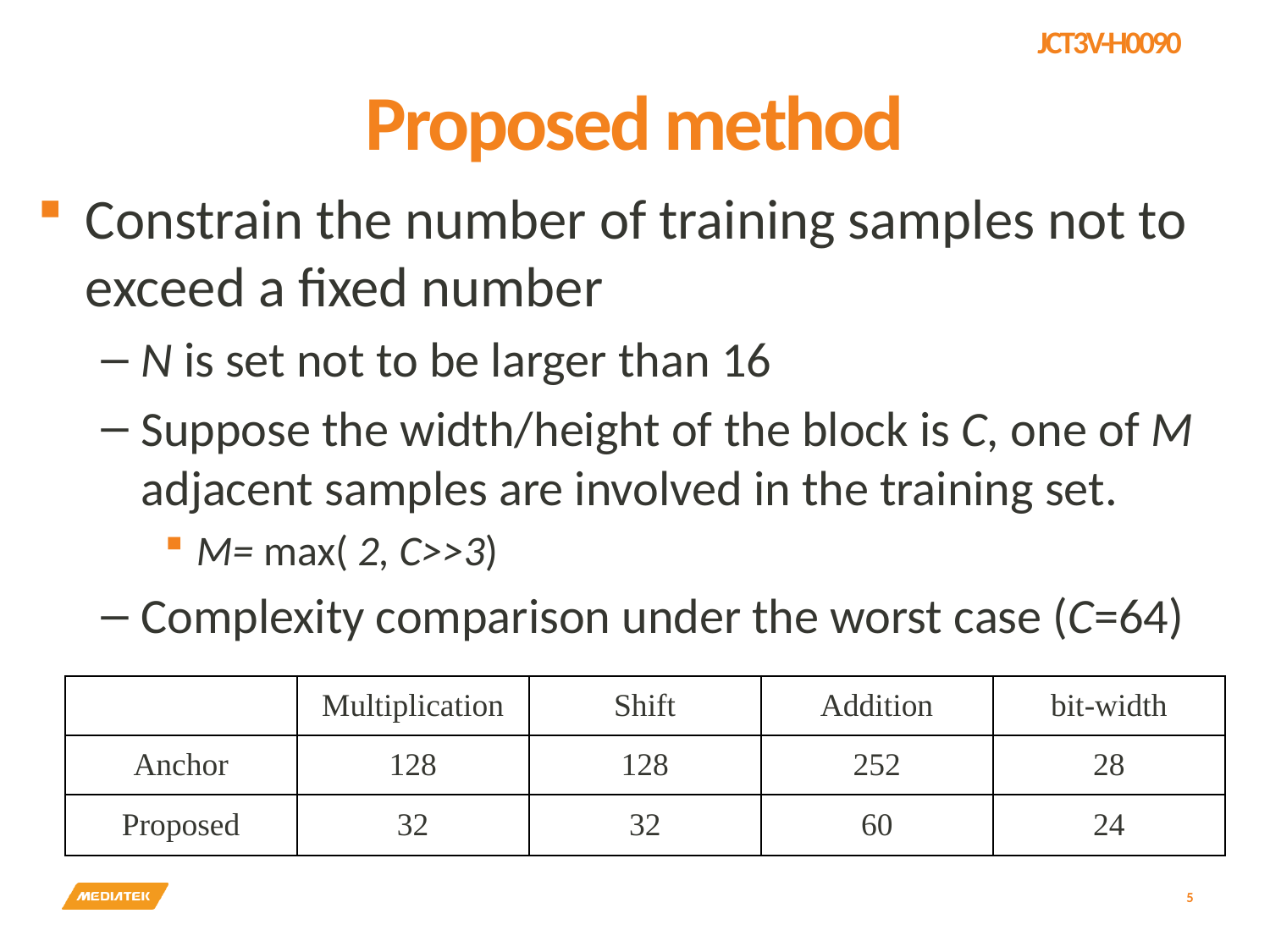

# Proposed method
Constrain the number of training samples not to exceed a fixed number
N is set not to be larger than 16
Suppose the width/height of the block is C, one of M adjacent samples are involved in the training set.
M= max( 2, C>>3)
Complexity comparison under the worst case (C=64)

|  | Multiplication | Shift | Addition | bit-width |
| --- | --- | --- | --- | --- |
| Anchor | 128 | 128 | 252 | 28 |
| Proposed | 32 | 32 | 60 | 24 |
5